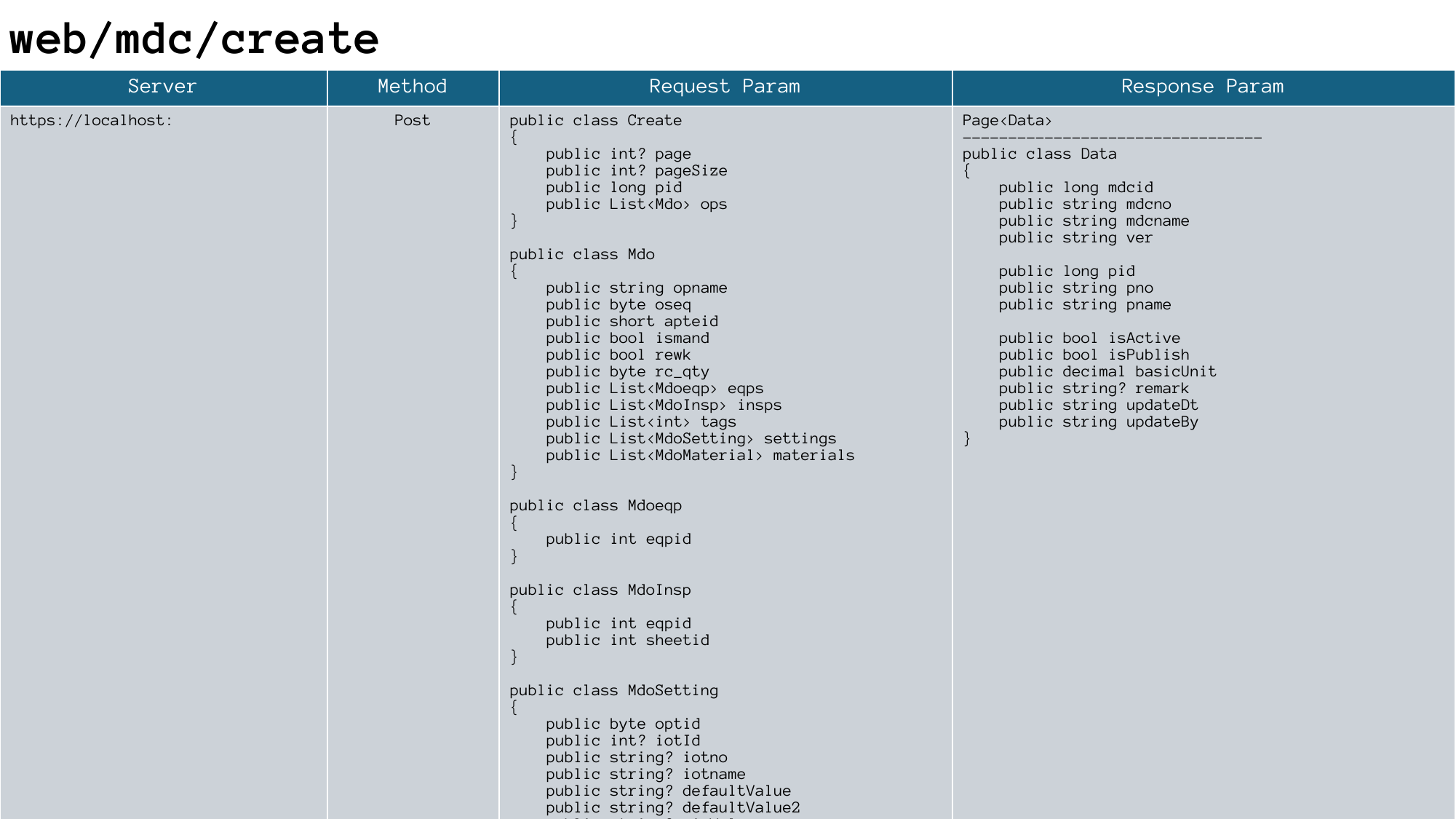

web/mdc/create
| Server | Method | Request Param | Response Param |
| --- | --- | --- | --- |
| https://localhost: | Post | public class Create { public int? page public int? pageSize public long pid public List<Mdo> ops } public class Mdo { public string opname public byte oseq public short apteid public bool ismand public bool rewk public byte rc\_qty public List<Mdoeqp> eqps public List<MdoInsp> insps public List<int> tags public List<MdoSetting> settings public List<MdoMaterial> materials } public class Mdoeqp { public int eqpid } public class MdoInsp { public int eqpid public int sheetid } public class MdoSetting { public byte optid public int? iotId public string? iotno public string? iotname public string? defaultValue public string? defaultValue2 public string? minValue public string? maxValue public bool isImage public bool isFile } public class MdoMaterial { public int? iotId public long materialId public float usage public float tol public bool isPercent } | Page<Data> --------------------------------- public class Data { public long mdcid public string mdcno public string mdcname public string ver public long pid public string pno public string pname public bool isActive public bool isPublish public decimal basicUnit public string? remark public string updateDt public string updateBy } |